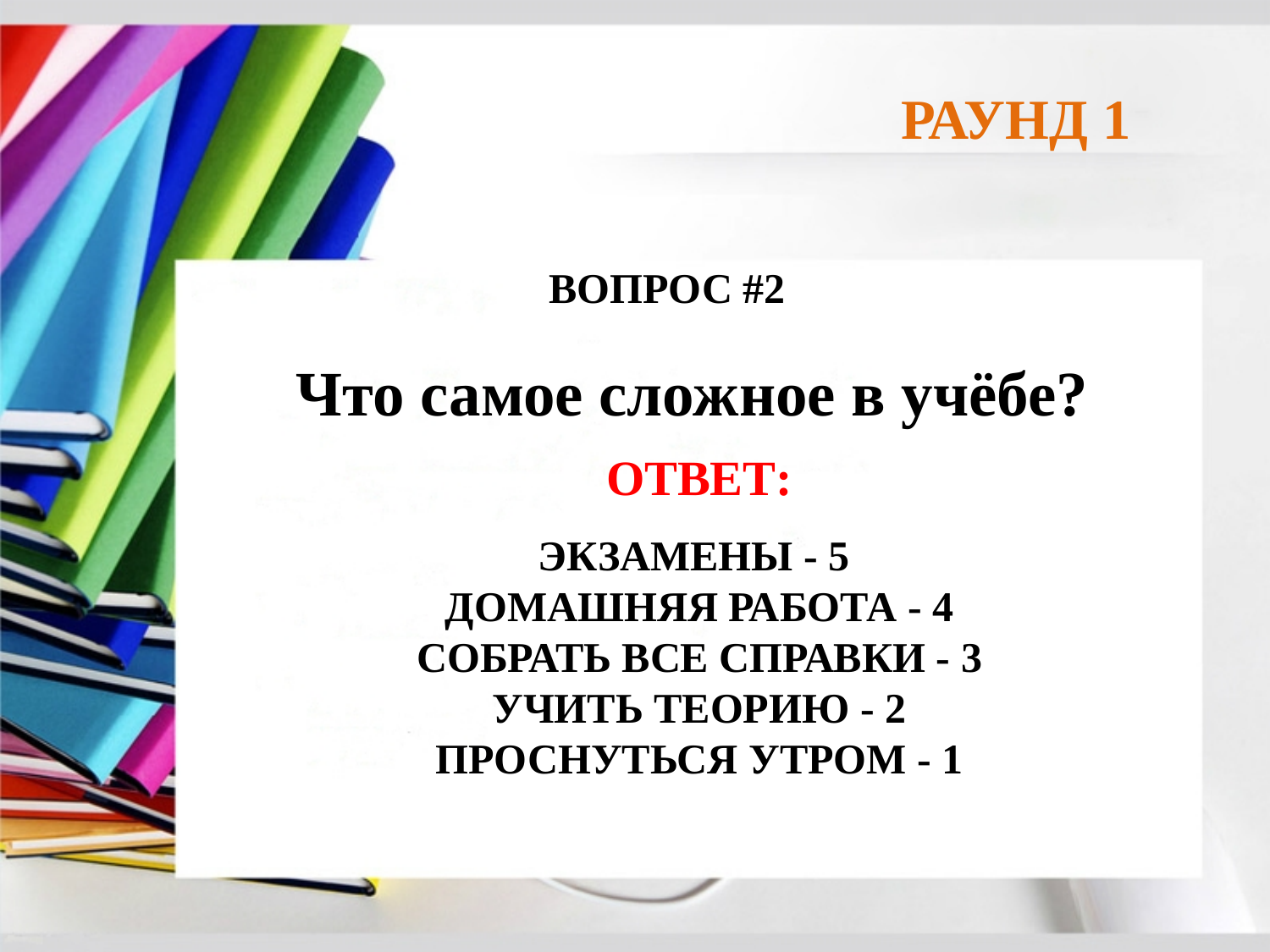

РАУНД 1
ВОПРОС #2
Что самое сложное в учёбе?
ОТВЕТ:

ЭКЗАМЕНЫ - 5
 ДОМАШНЯЯ РАБОТА - 4
 СОБРАТЬ ВСЕ СПРАВКИ - 3
 УЧИТЬ ТЕОРИЮ - 2
 ПРОСНУТЬСЯ УТРОМ - 1